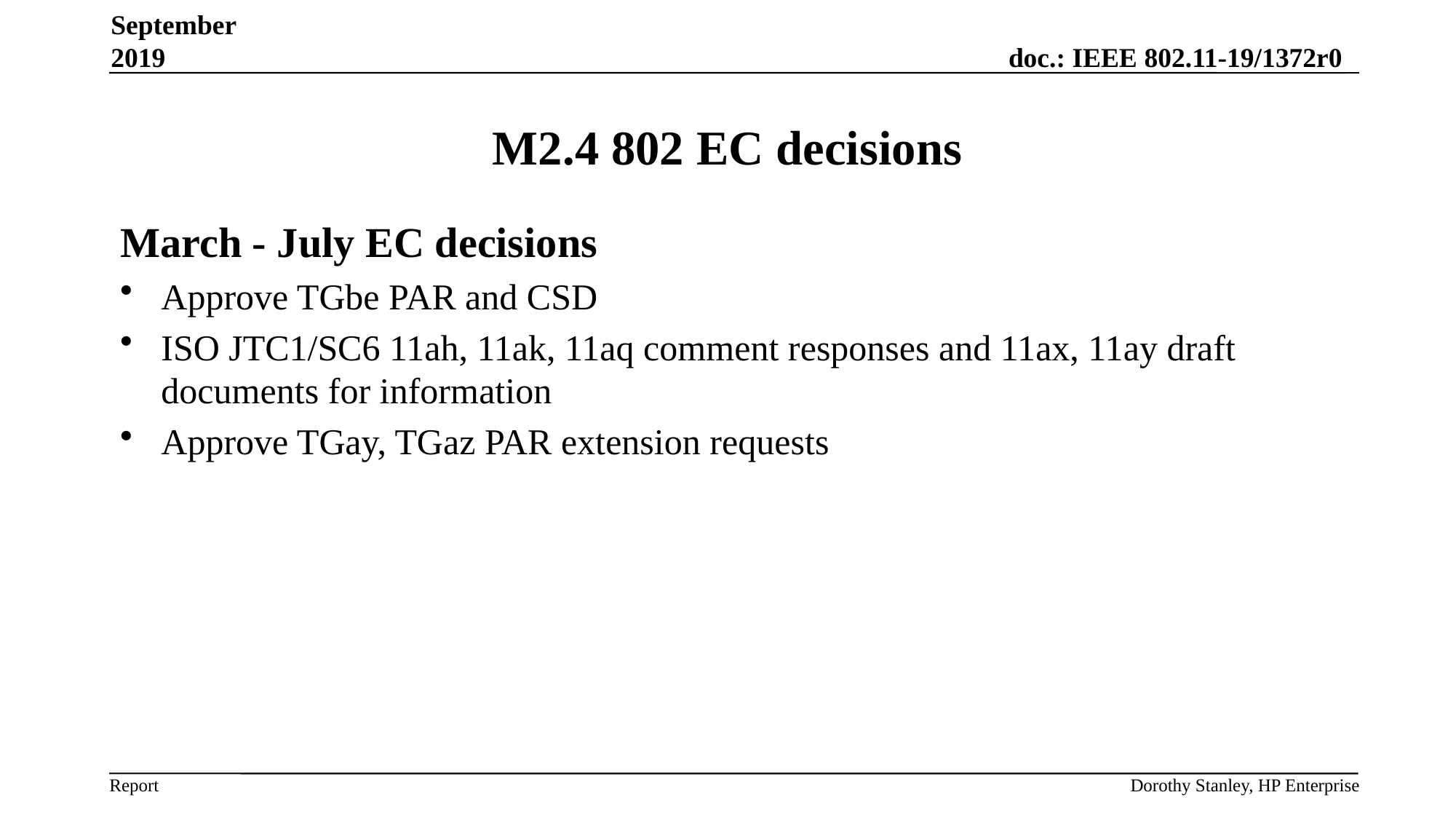

September 2019
# M2.4 802 EC decisions
March - July EC decisions
Approve TGbe PAR and CSD
ISO JTC1/SC6 11ah, 11ak, 11aq comment responses and 11ax, 11ay draft documents for information
Approve TGay, TGaz PAR extension requests

Dorothy Stanley, HP Enterprise